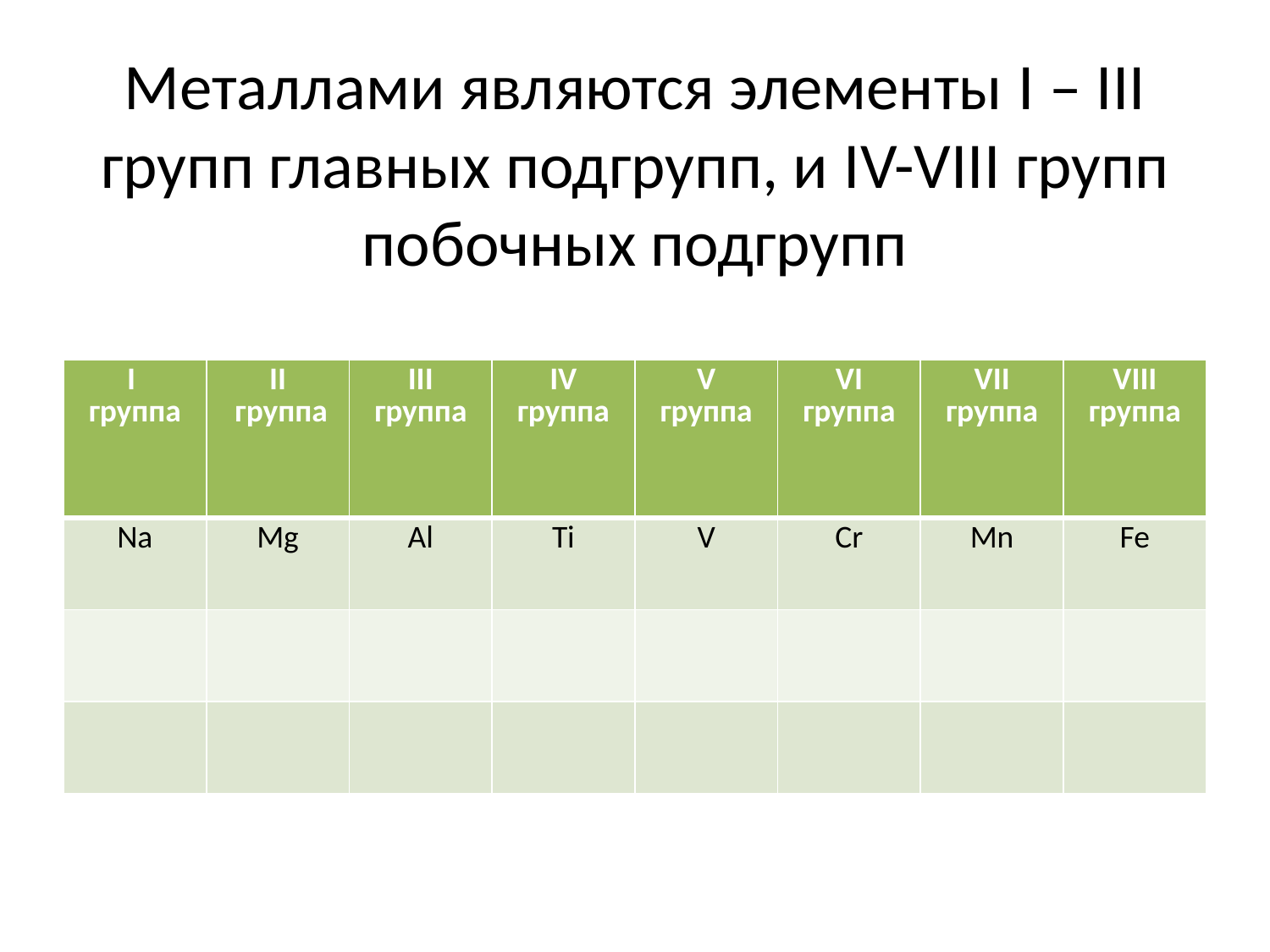

# Металлами являются элементы I – III групп главных подгрупп, и IV-VIII групп побочных подгрупп
| I группа | II группа | III группа | IV группа | V группа | VI группа | VII группа | VIII группа |
| --- | --- | --- | --- | --- | --- | --- | --- |
| Na | Mg | Al | Ti | V | Cr | Mn | Fe |
|  |  |  |  |  |  |  |  |
|  |  |  |  |  |  |  |  |